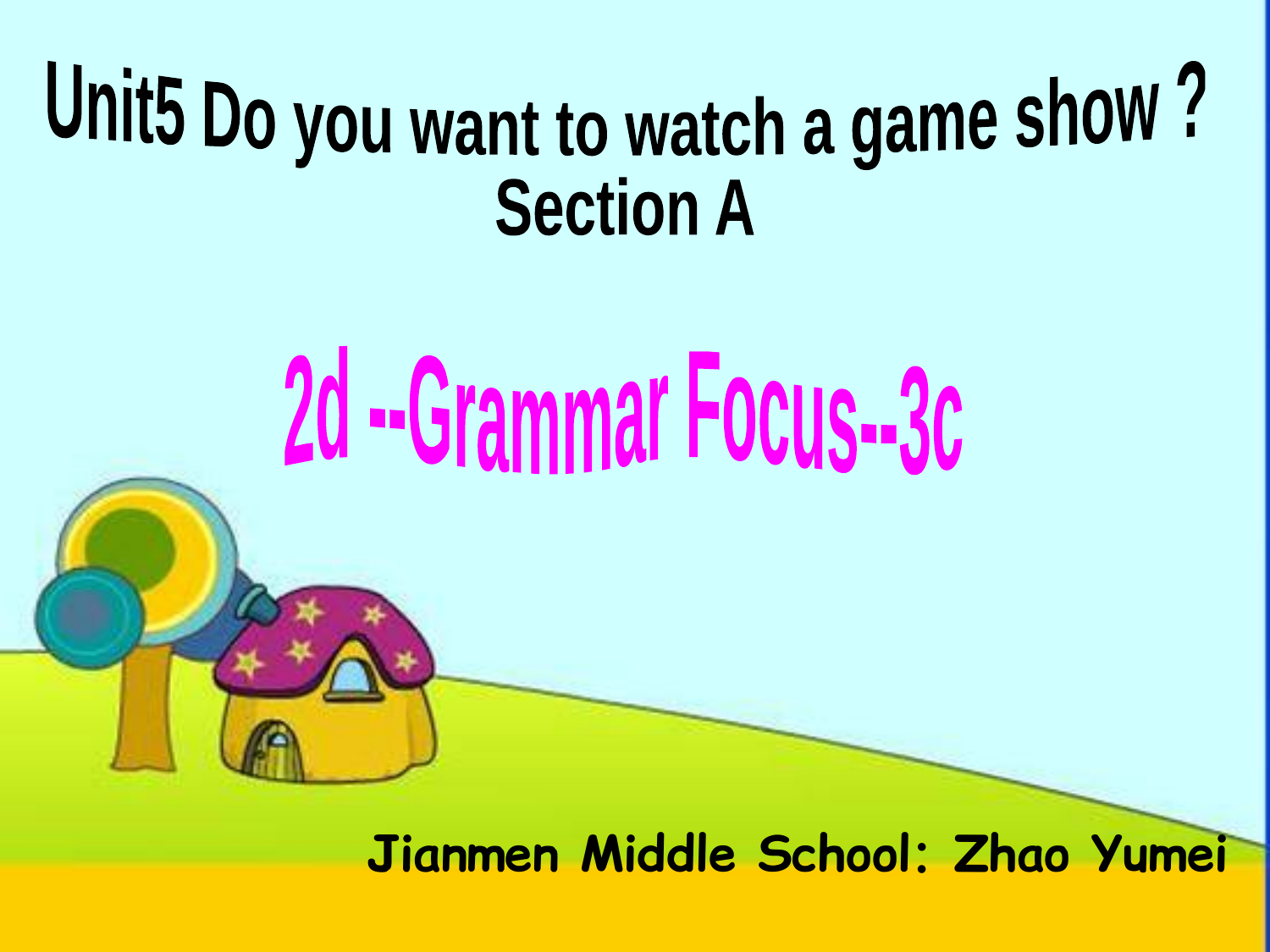

Unit5 Do you want to watch a game show ?
Section A

2d --Grammar Focus--3c
Jianmen Middle School: Zhao Yumei